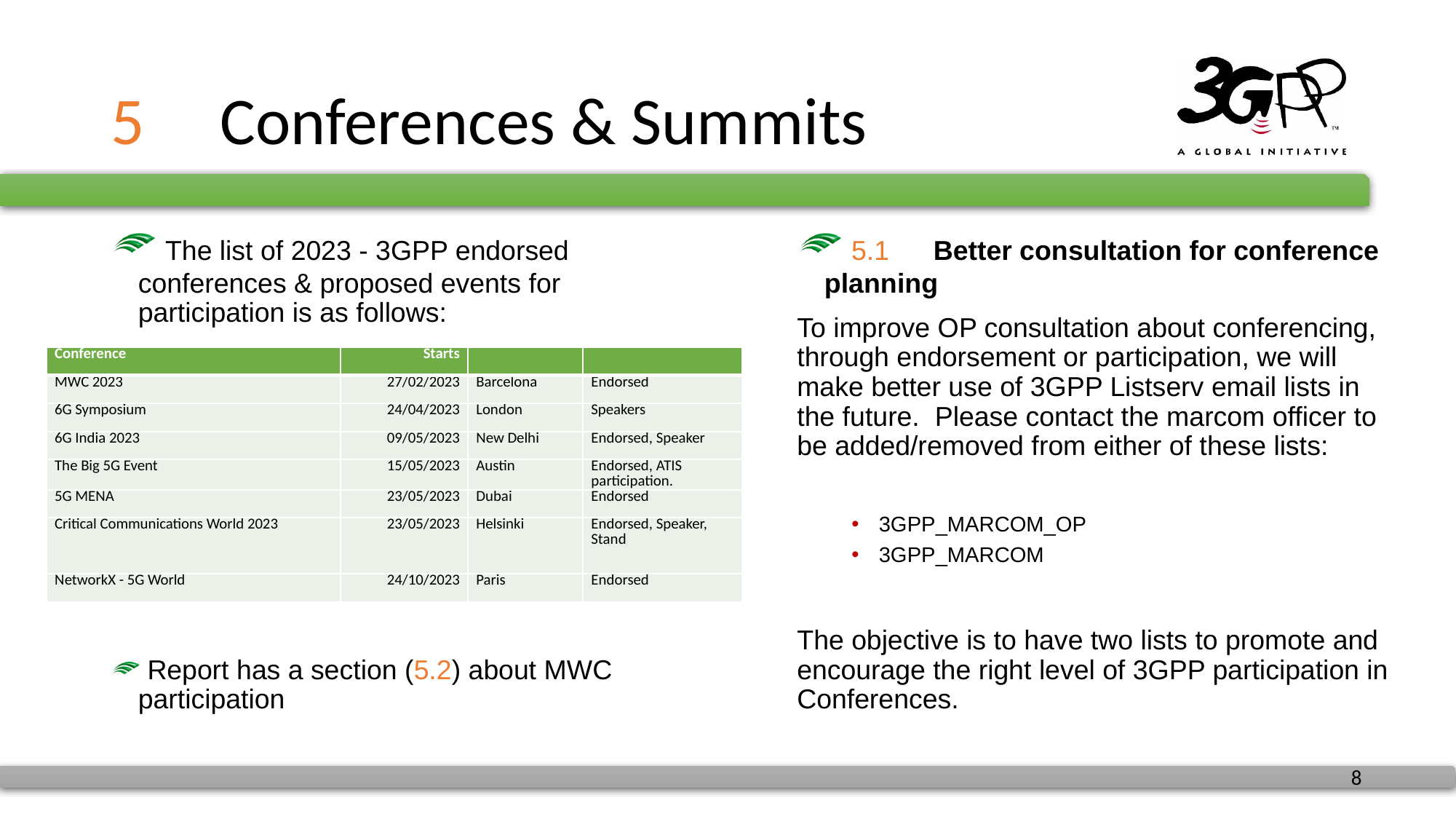

# 5	Conferences & Summits
 The list of 2023 - 3GPP endorsed conferences & proposed events for participation is as follows:

 Report has a section (5.2) about MWC participation
 5.1	Better consultation for conference planning
To improve OP consultation about conferencing, through endorsement or participation, we will make better use of 3GPP Listserv email lists in the future.  Please contact the marcom officer to be added/removed from either of these lists:

3GPP_MARCOM_OP
3GPP_MARCOM

The objective is to have two lists to promote and encourage the right level of 3GPP participation in Conferences.

| Conference | Starts |  |  |
| --- | --- | --- | --- |
| MWC 2023 | 27/02/2023 | Barcelona | Endorsed |
| 6G Symposium | 24/04/2023 | London | Speakers |
| 6G India 2023 | 09/05/2023 | New Delhi | Endorsed, Speaker |
| The Big 5G Event | 15/05/2023 | Austin | Endorsed, ATIS participation. |
| 5G MENA | 23/05/2023 | Dubai | Endorsed |
| Critical Communications World 2023 | 23/05/2023 | Helsinki | Endorsed, Speaker, Stand |
| NetworkX - 5G World | 24/10/2023 | Paris | Endorsed |